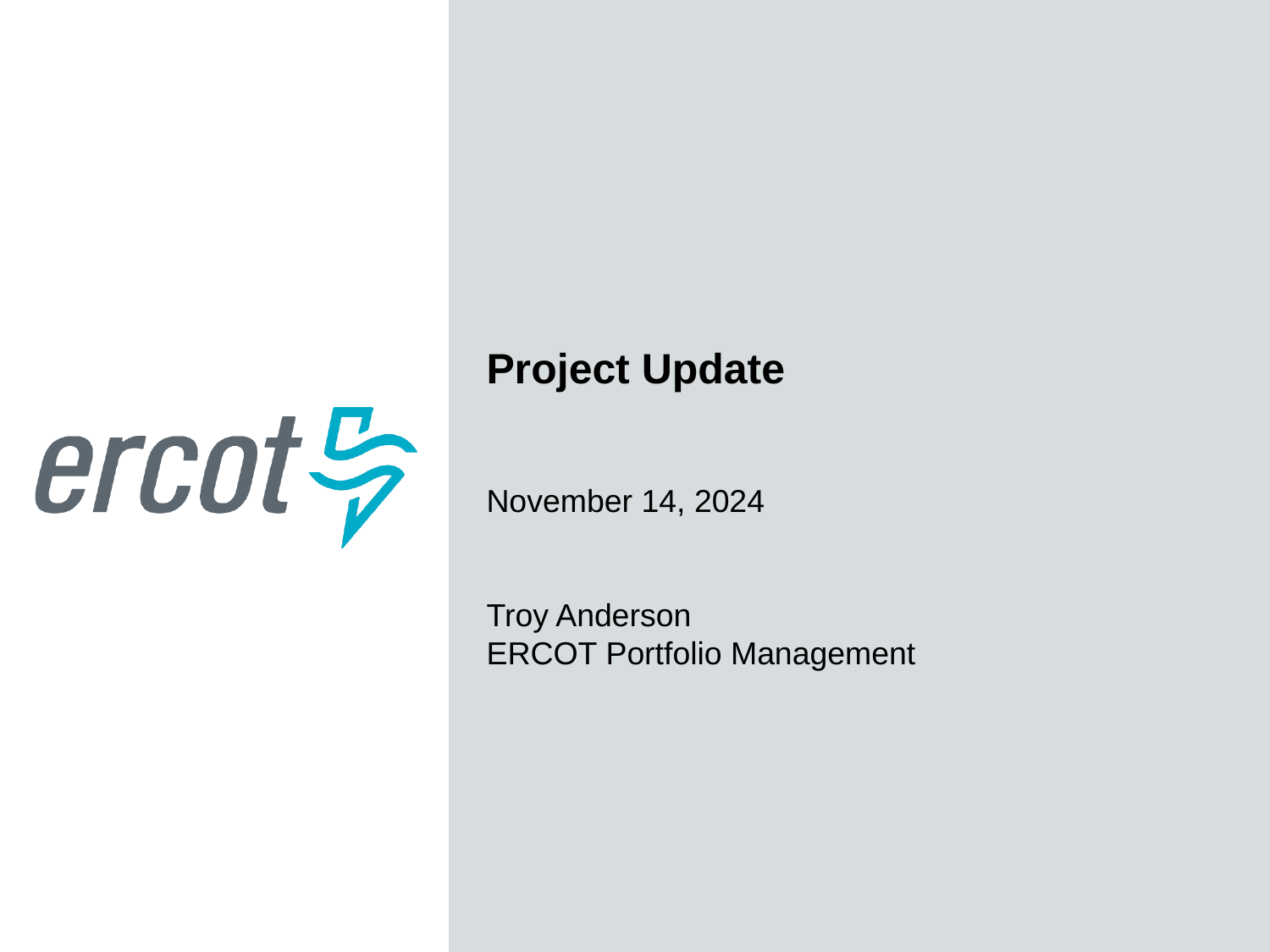

Project Update

November 14, 2024

Troy Anderson
ERCOT Portfolio Management